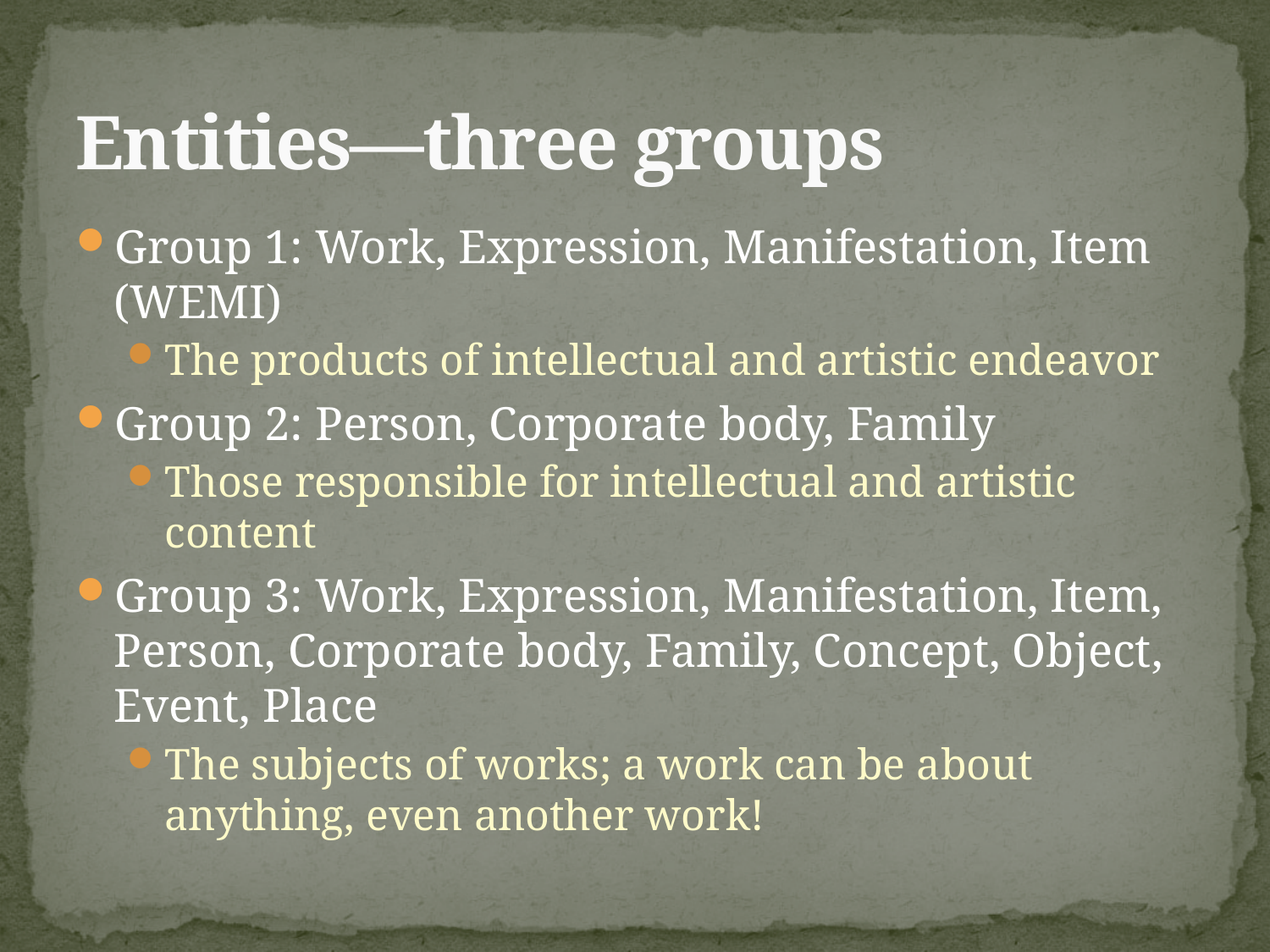

# Entities—three groups
Group 1: Work, Expression, Manifestation, Item (WEMI)
The products of intellectual and artistic endeavor
Group 2: Person, Corporate body, Family
Those responsible for intellectual and artistic content
Group 3: Work, Expression, Manifestation, Item, Person, Corporate body, Family, Concept, Object, Event, Place
The subjects of works; a work can be about anything, even another work!